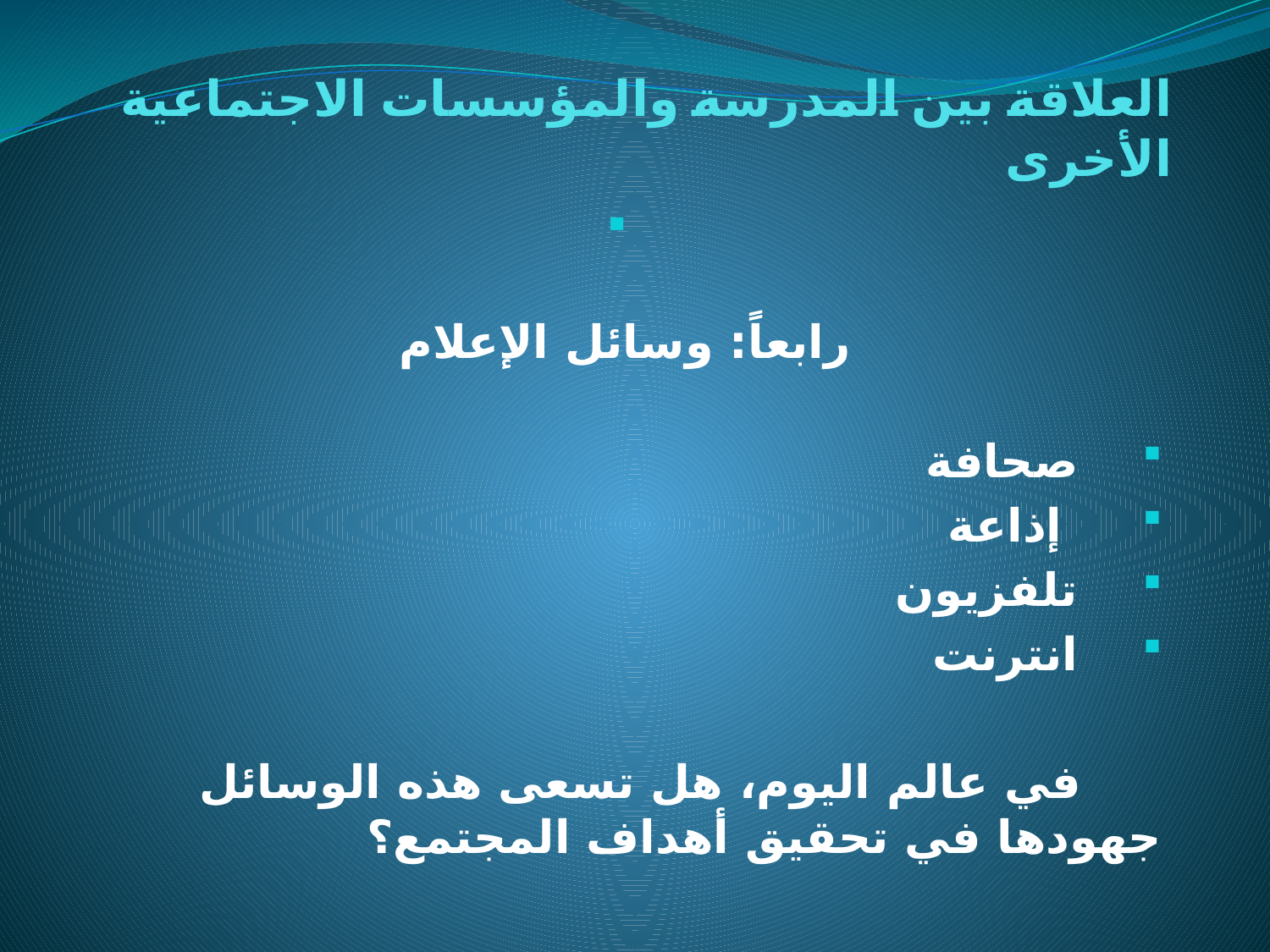

# العلاقة بين المدرسة والمؤسسات الاجتماعية الأخرى
رابعاً: وسائل الإعلام
    صحافة
     إذاعة
    تلفزيون
    انترنت

     في عالم اليوم، هل تسعى هذه الوسائل جهودها في تحقيق أهداف المجتمع؟